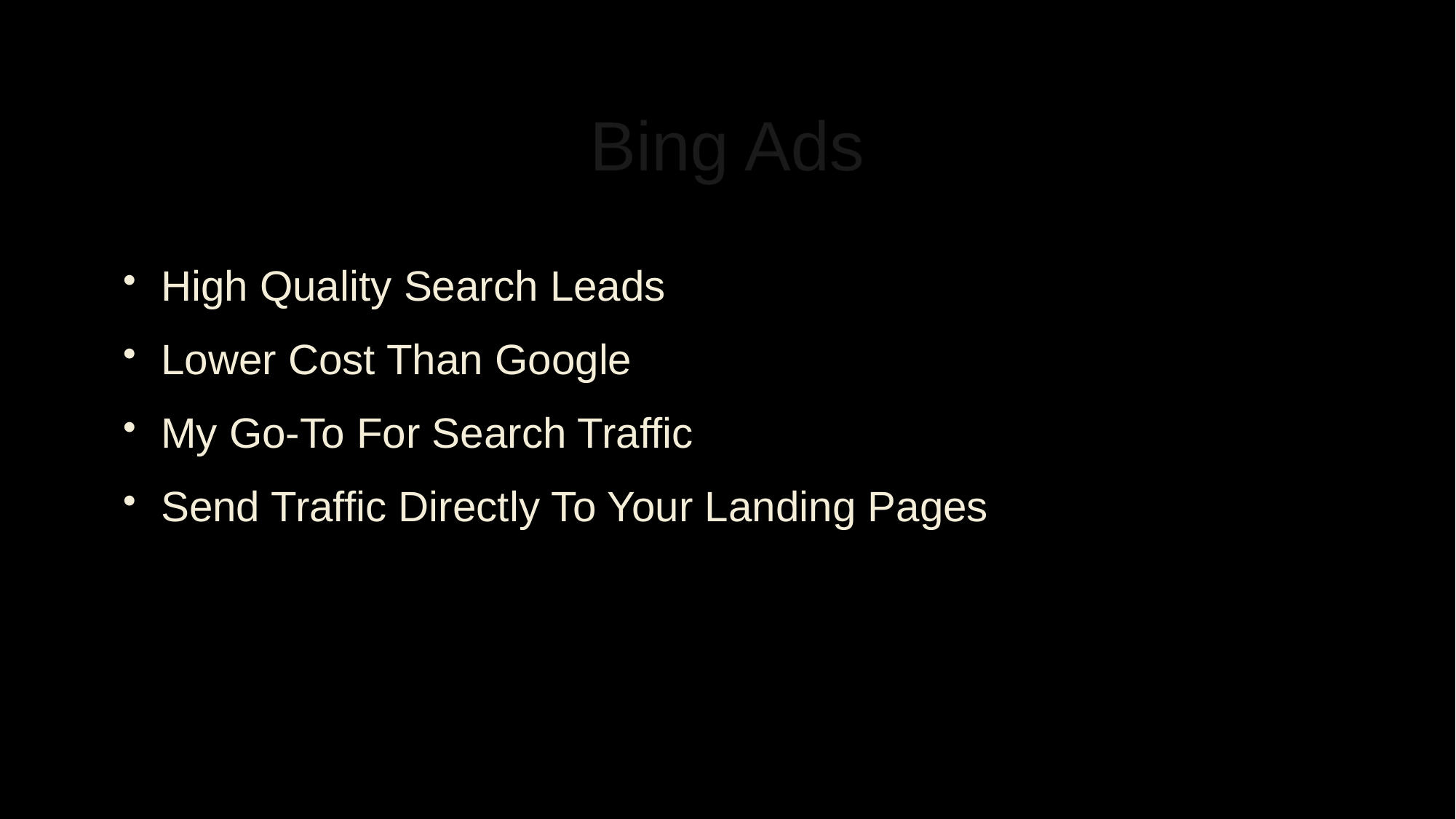

# Bing Ads
High Quality Search Leads
Lower Cost Than Google
My Go-To For Search Traffic
Send Traffic Directly To Your Landing Pages